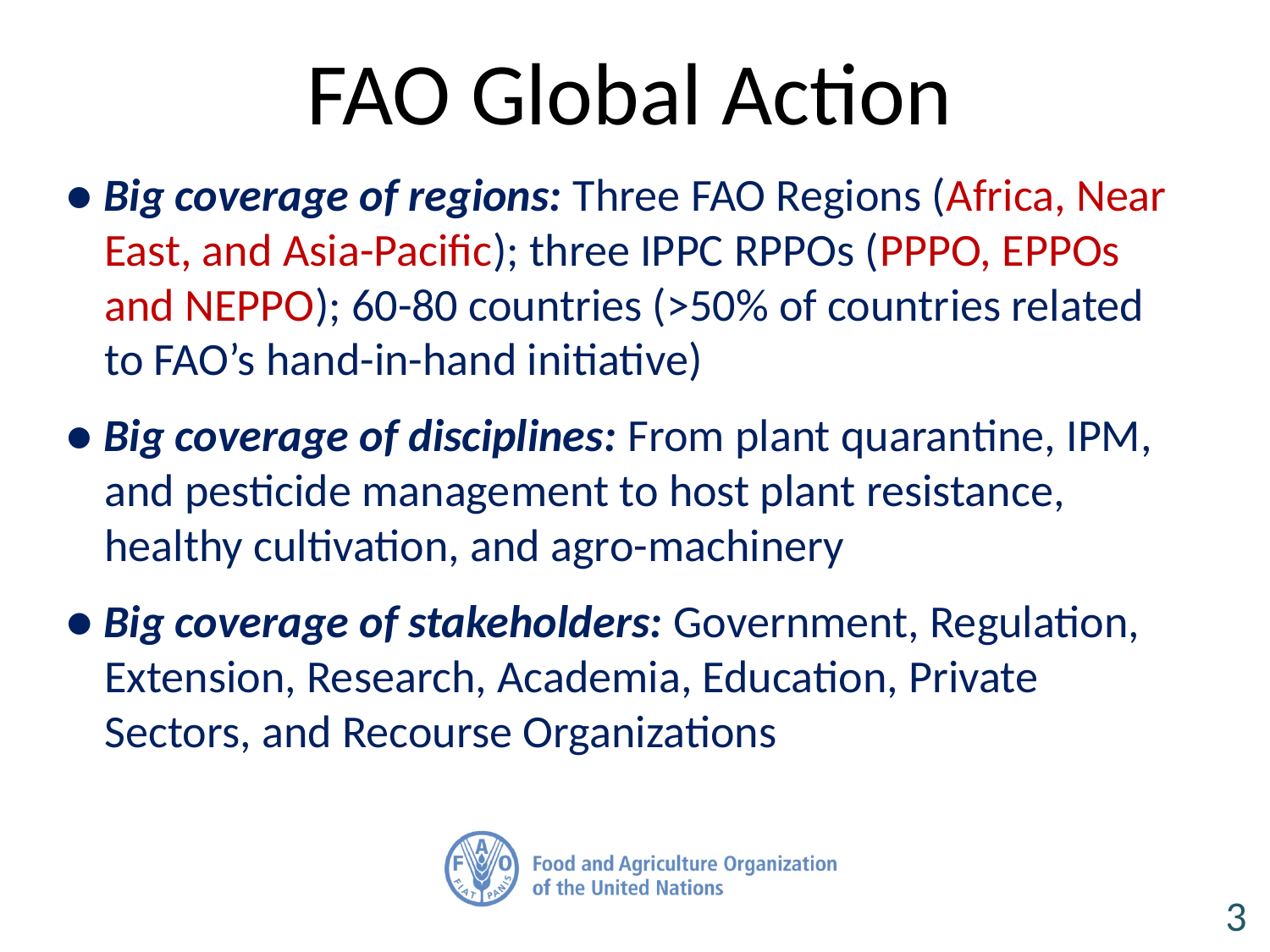

FAO Global Action
● Big coverage of regions: Three FAO Regions (Africa, Near East, and Asia-Pacific); three IPPC RPPOs (PPPO, EPPOs and NEPPO); 60-80 countries (>50% of countries related to FAO’s hand-in-hand initiative)
● Big coverage of disciplines: From plant quarantine, IPM, and pesticide management to host plant resistance, healthy cultivation, and agro-machinery
● Big coverage of stakeholders: Government, Regulation, Extension, Research, Academia, Education, Private Sectors, and Recourse Organizations
3